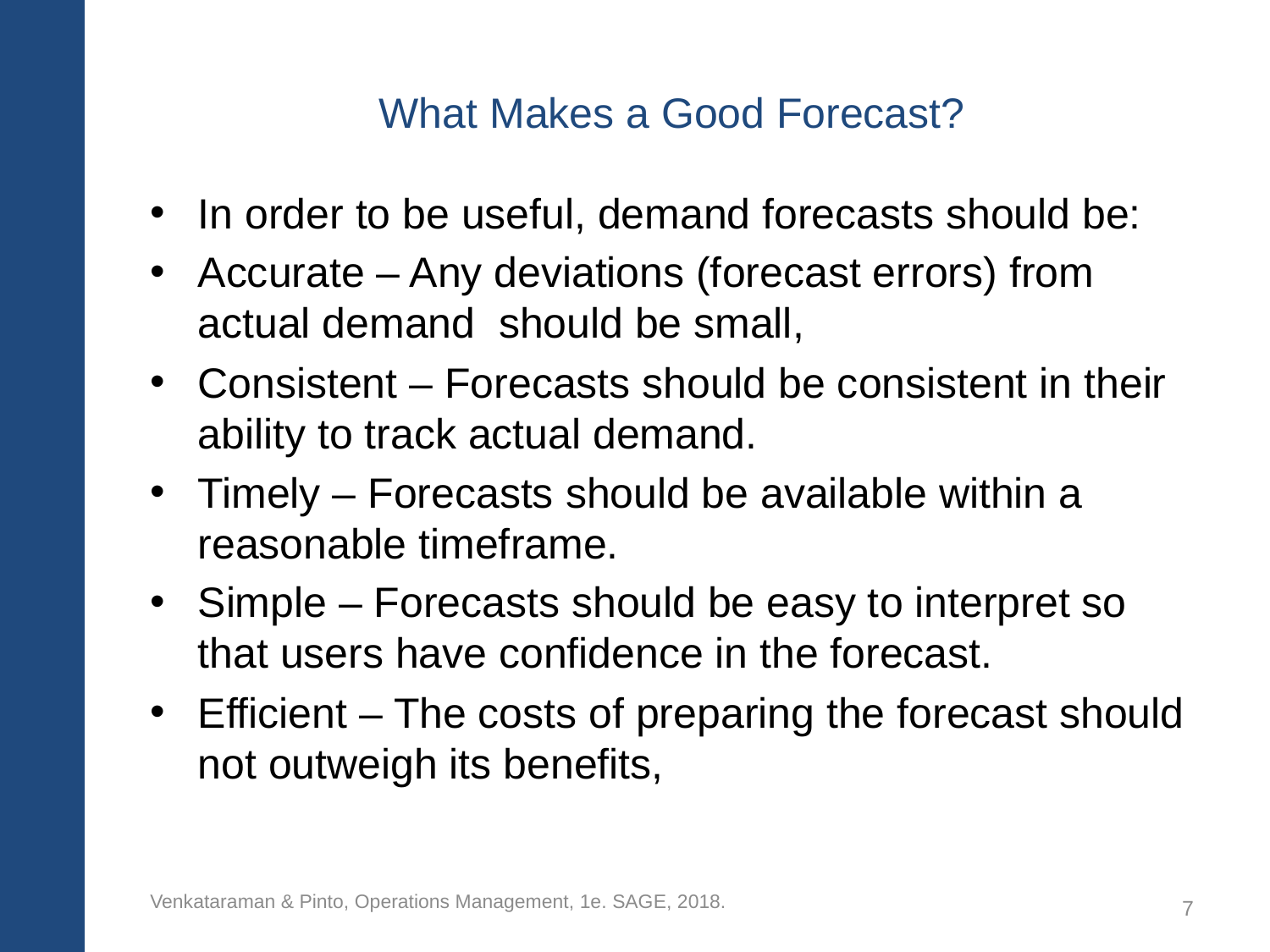

# What Makes a Good Forecast?
In order to be useful, demand forecasts should be:
Accurate – Any deviations (forecast errors) from actual demand  should be small,
Consistent – Forecasts should be consistent in their ability to track actual demand.
Timely – Forecasts should be available within a reasonable timeframe.
Simple – Forecasts should be easy to interpret so that users have confidence in the forecast.
Efficient – The costs of preparing the forecast should not outweigh its benefits,
Venkataraman & Pinto, Operations Management, 1e. SAGE, 2018.
7